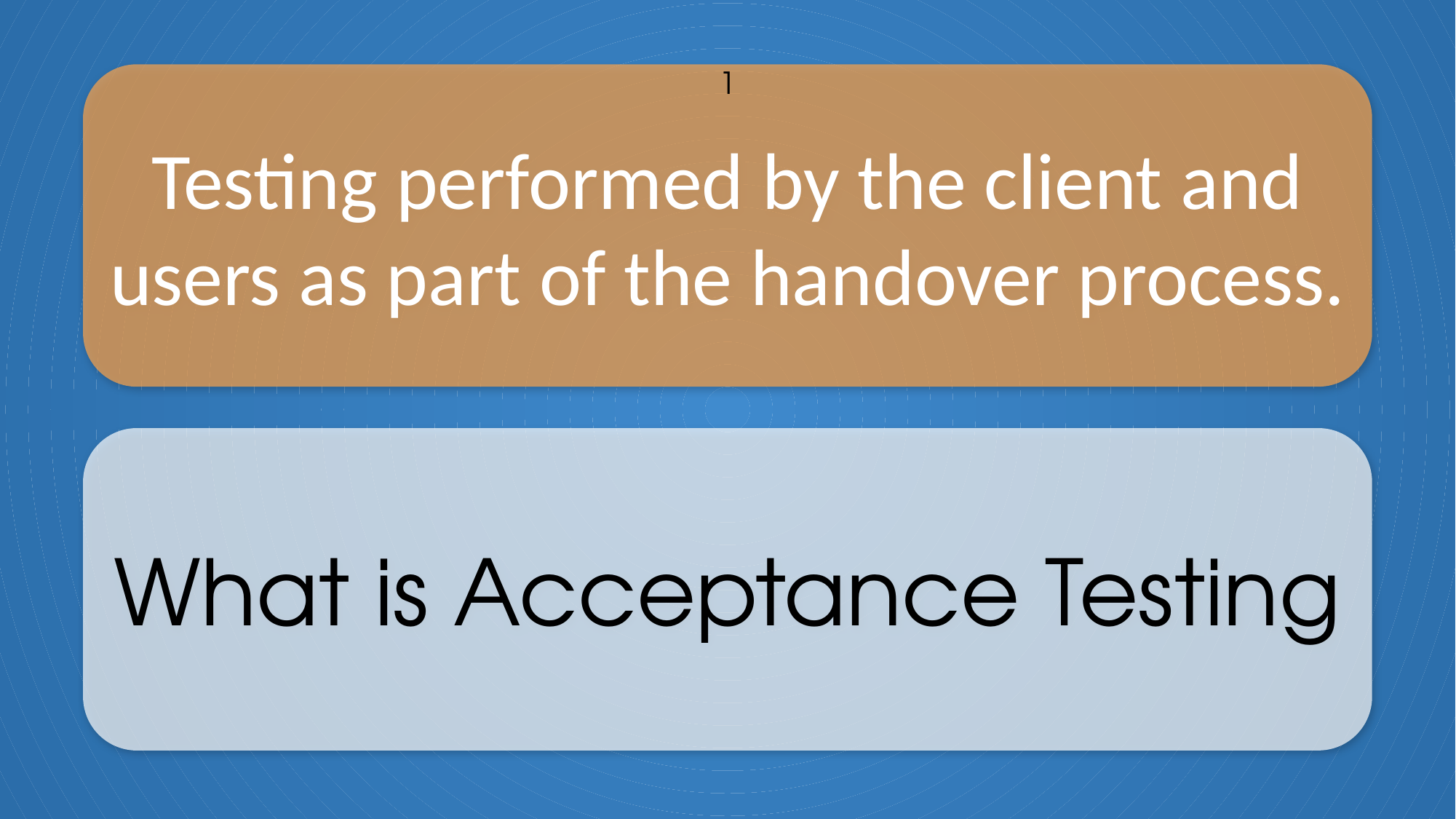

Testing performed by the client and users as part of the handover process.
1
What is Acceptance Testing